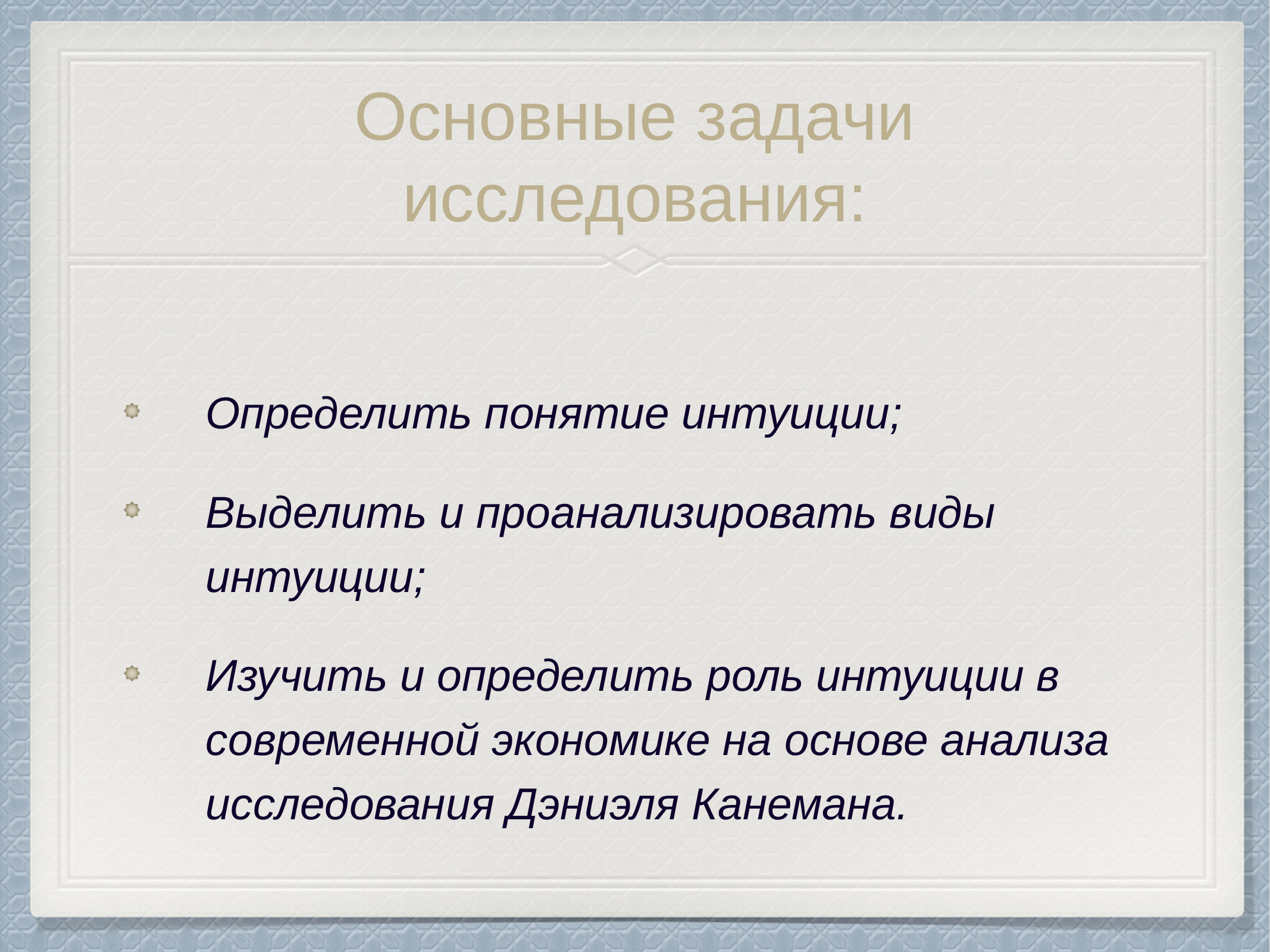

# Основные задачи исследования:

Определить понятие интуиции;
Выделить и проанализировать виды интуиции;
Изучить и определить роль интуиции в современной экономике на основе анализа исследования Дэниэля Канемана.